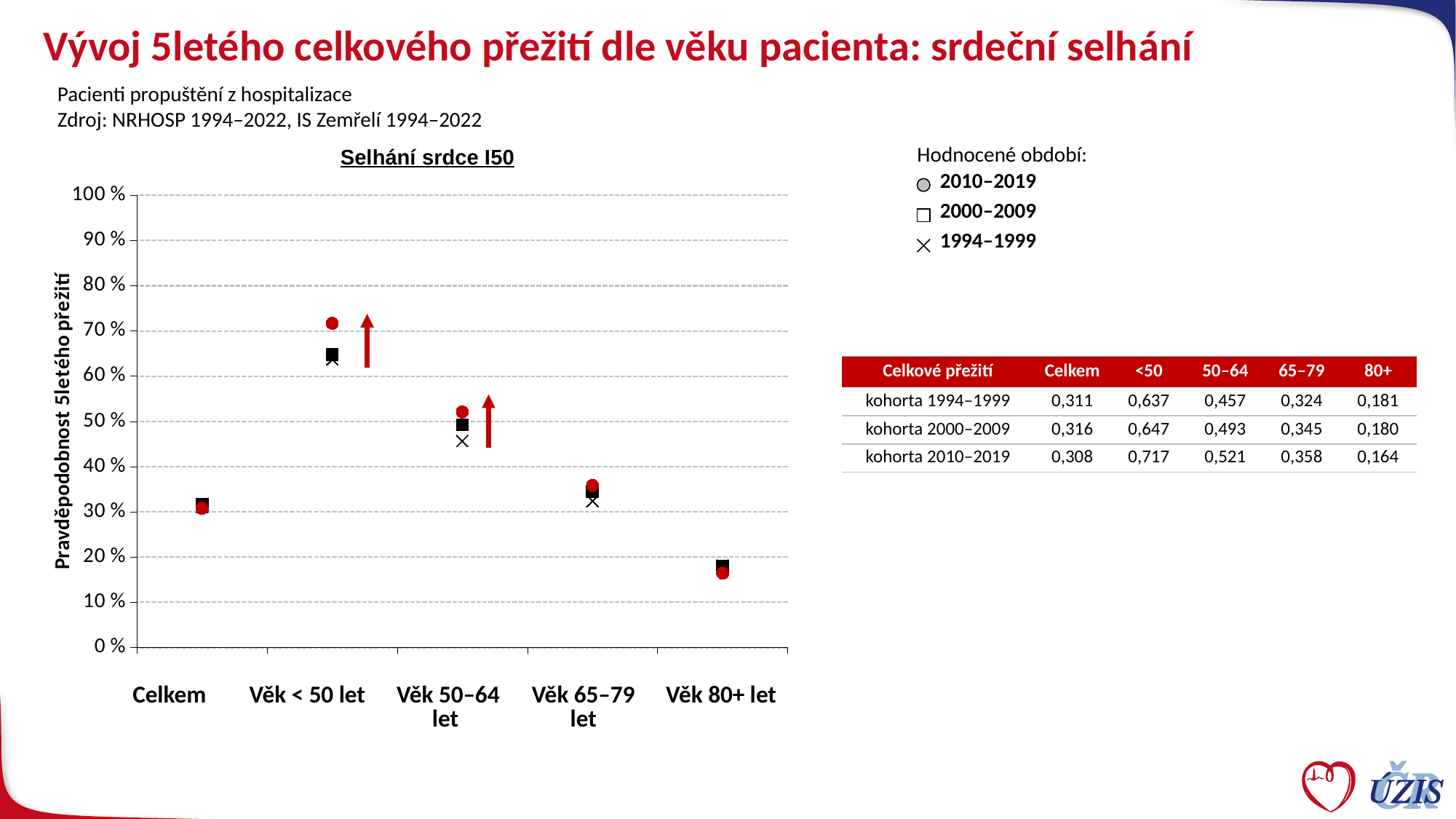

# Vývoj 5letého celkového přežití dle věku pacienta: srdeční selhání
Pacienti propuštění z hospitalizace
Zdroj: NRHOSP 1994–2022, IS Zemřelí 1994–2022
Selhání srdce I50
Hodnocené období:
|  |
| --- |
| 2010–2019 |
| 2000–2009 |
| 1994–1999 |

### Chart

| Category | kohorta 1994–1999 | kohorta 2000–2009 | #REF! | #REF! | kohorta 2010–2019 |  |
|---|---|---|---|---|---|---|
| celkem | 0.310910475361688 | 0.3163235798492264 | 0.3079194126922577 | None | None | None |
| <50 | 0.6373720136518776 | 0.6473348977539356 | 0.716966799193787 | None | None | None |
| 50-64 | 0.4568647692080783 | 0.492774057102573 | 0.5210194273911165 | None | None | None |
| 65-79 | 0.3241087613293065 | 0.3447576414632337 | 0.3583880506527861 | None | None | None |
| 80+ | 0.1811555690532238 | 0.1797748447204964 | 0.1644838016454328 | None | None | None |

| Celkové přežití | Celkem | <50 | 50–64 | 65–79 | 80+ |
| --- | --- | --- | --- | --- | --- |
| kohorta 1994–1999 | 0,311 | 0,637 | 0,457 | 0,324 | 0,181 |
| kohorta 2000–2009 | 0,316 | 0,647 | 0,493 | 0,345 | 0,180 |
| kohorta 2010–2019 | 0,308 | 0,717 | 0,521 | 0,358 | 0,164 |
| Celkem | Věk < 50 let | Věk 50–64 let | Věk 65–79 let | Věk 80+ let |
| --- | --- | --- | --- | --- |